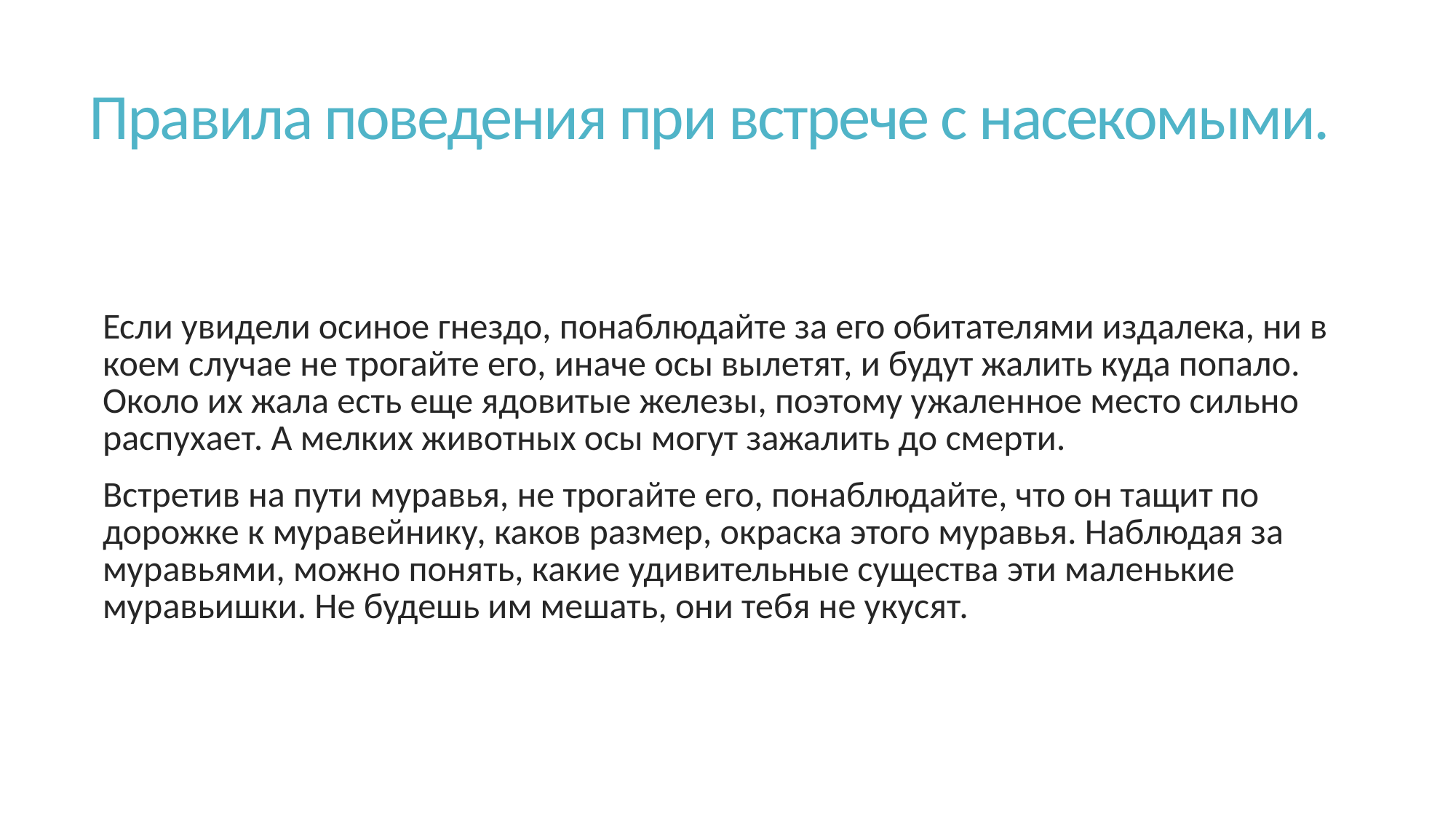

# Правила поведения при встрече с насекомыми.

Если увидели осиное гнездо, понаблюдайте за его обитателями издалека, ни в коем случае не трогайте его, иначе осы вылетят, и будут жалить куда попало. Около их жала есть еще ядовитые железы, поэтому ужаленное место сильно распухает. А мелких животных осы могут зажалить до смерти.
Встретив на пути муравья, не трогайте его, понаблюдайте, что он тащит по дорожке к муравейнику, каков размер, окраска этого муравья. Наблюдая за муравьями, можно понять, какие удивительные существа эти маленькие муравьишки. Не будешь им мешать, они тебя не укусят.